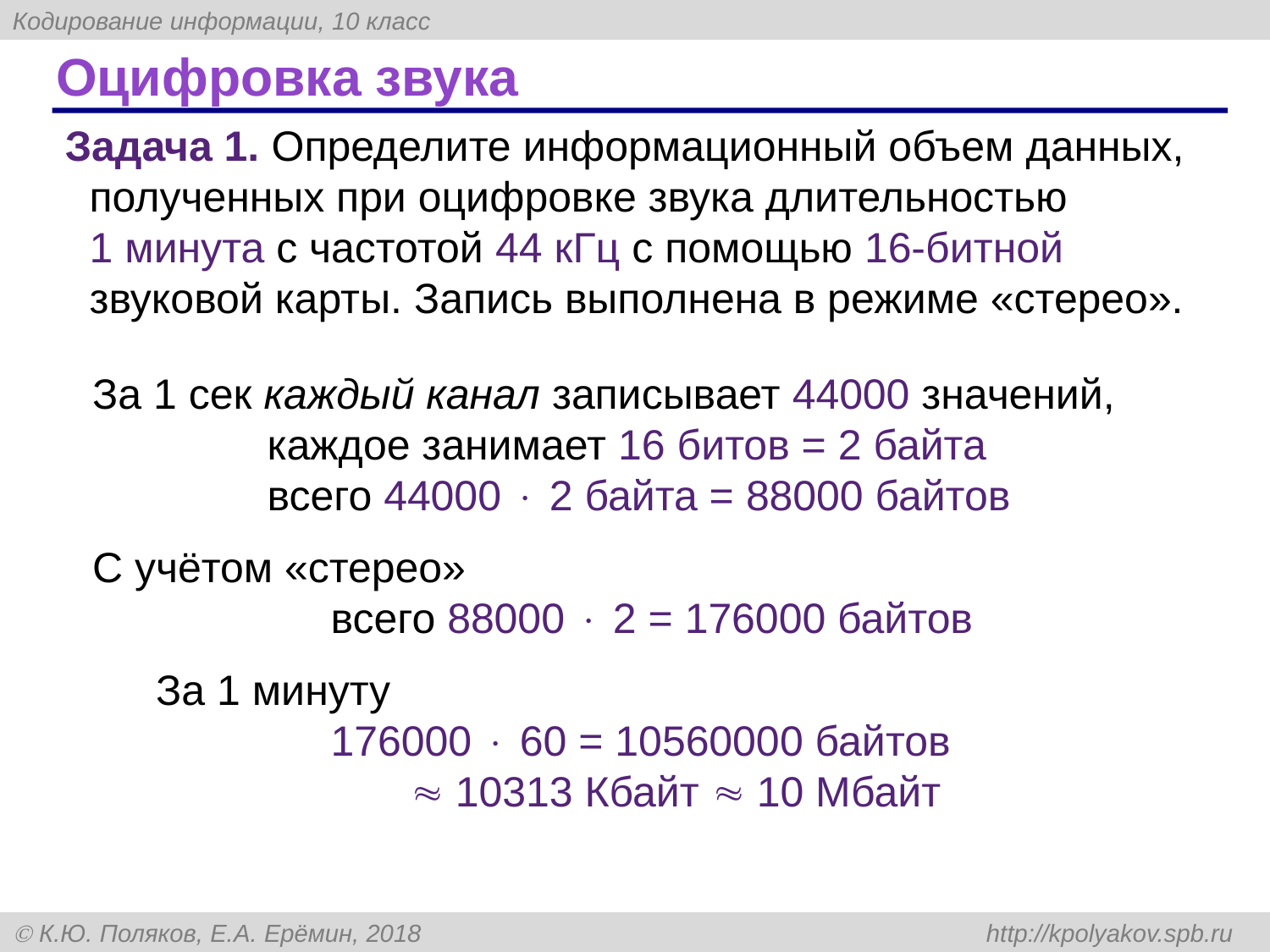

# Оцифровка звука
Задача 1. Определите информационный объем данных, полученных при оцифровке звука длительностью
1 минута с частотой 44 кГц с помощью 16-битной звуковой карты. Запись выполнена в режиме «стерео».
За 1 сек каждый канал записывает 44000 значений,
	каждое занимает 16 битов = 2 байта
	всего 44000 ⋅ 2 байта = 88000 байтов
С учётом «стерео»
	всего 88000 ⋅ 2 = 176000 байтов
За 1 минуту
	176000 ⋅ 60 = 10560000 байтов
		≈ 10313 Кбайт ≈ 10 Мбайт